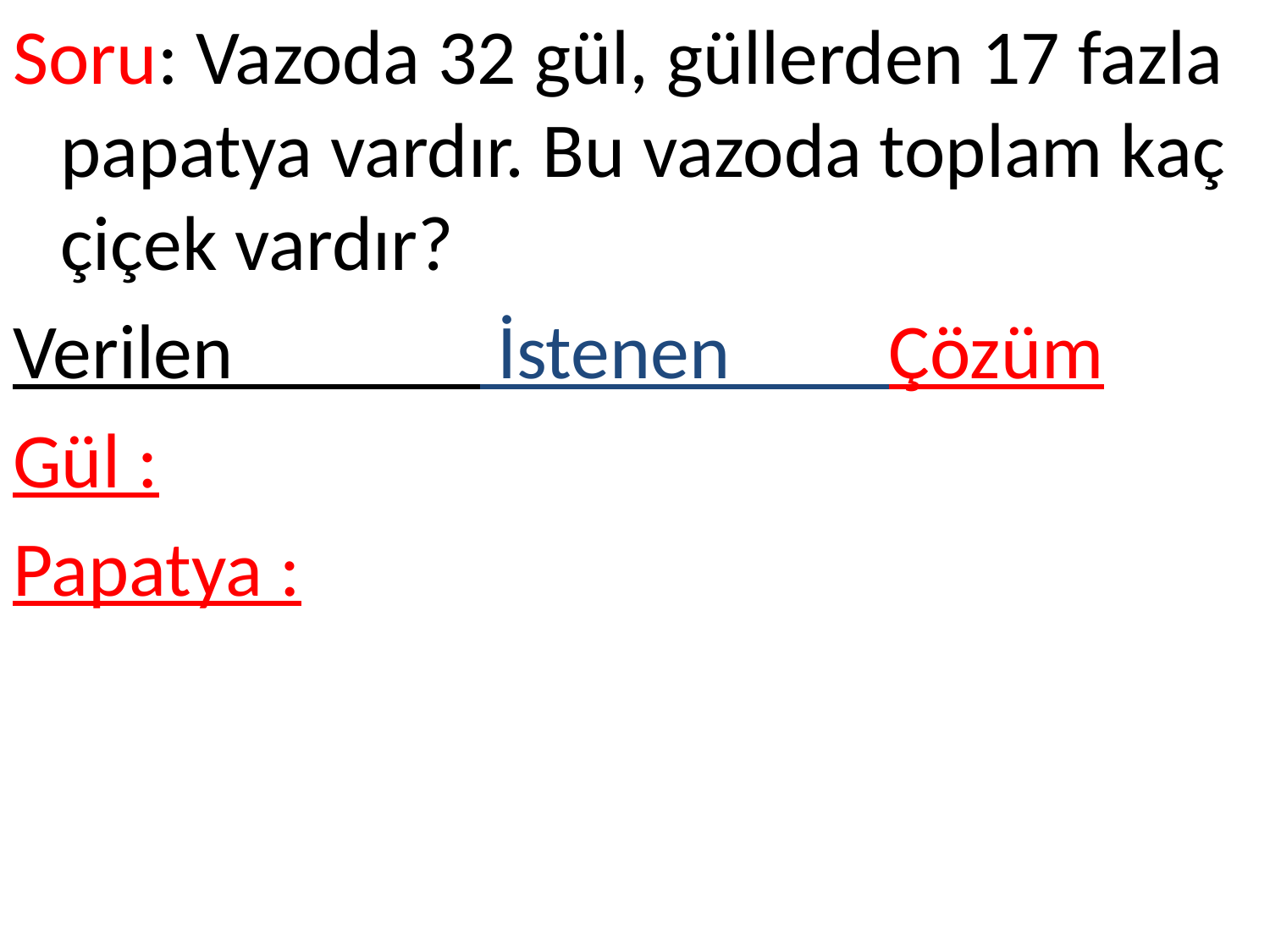

Soru: Vazoda 32 gül, güllerden 17 fazla papatya vardır. Bu vazoda toplam kaç çiçek vardır?
Verilen               İstenen         Çözüm
Gül :
Papatya :